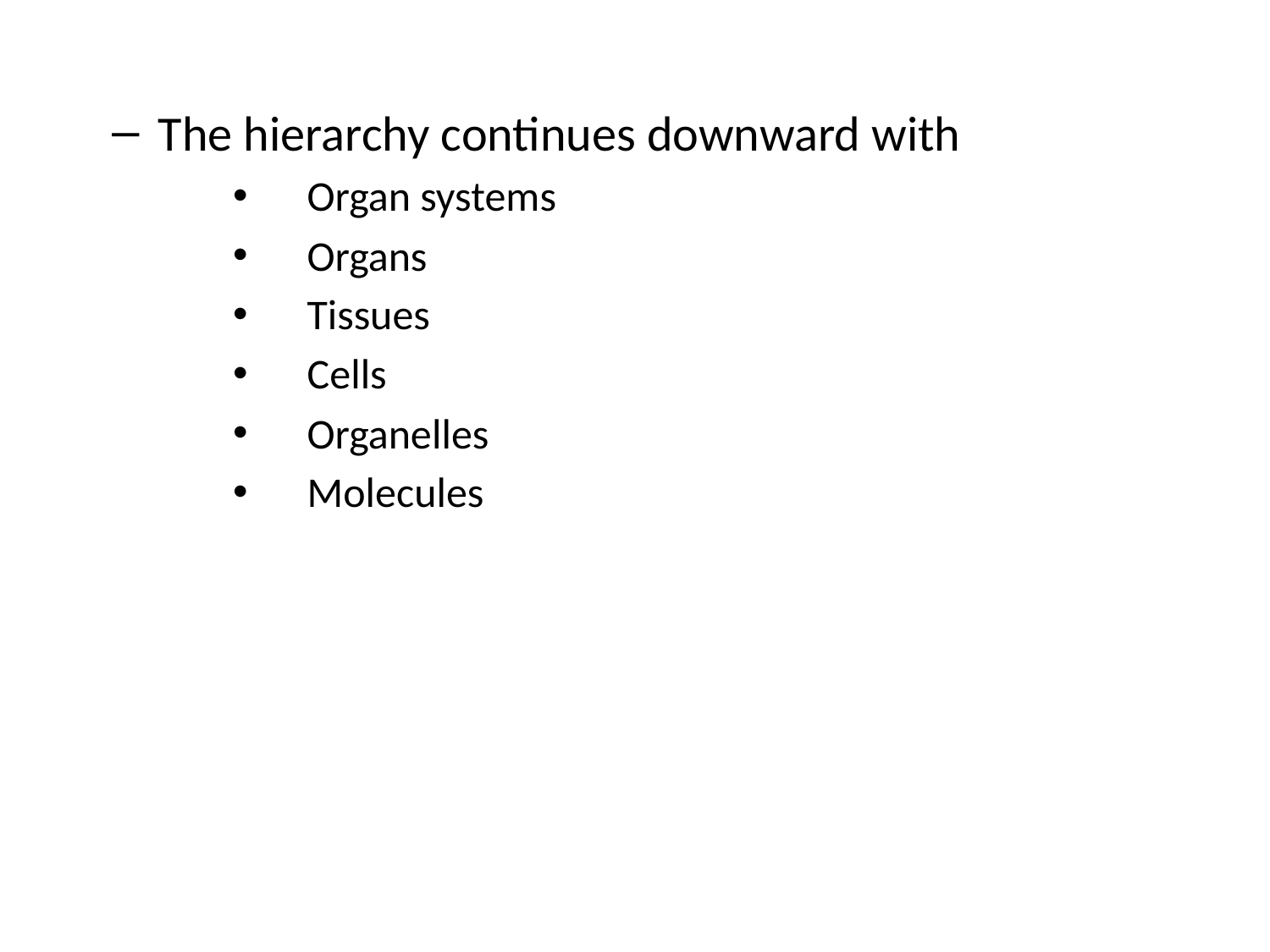

0
The hierarchy continues downward with
Organ systems
Organs
Tissues
Cells
Organelles
Molecules